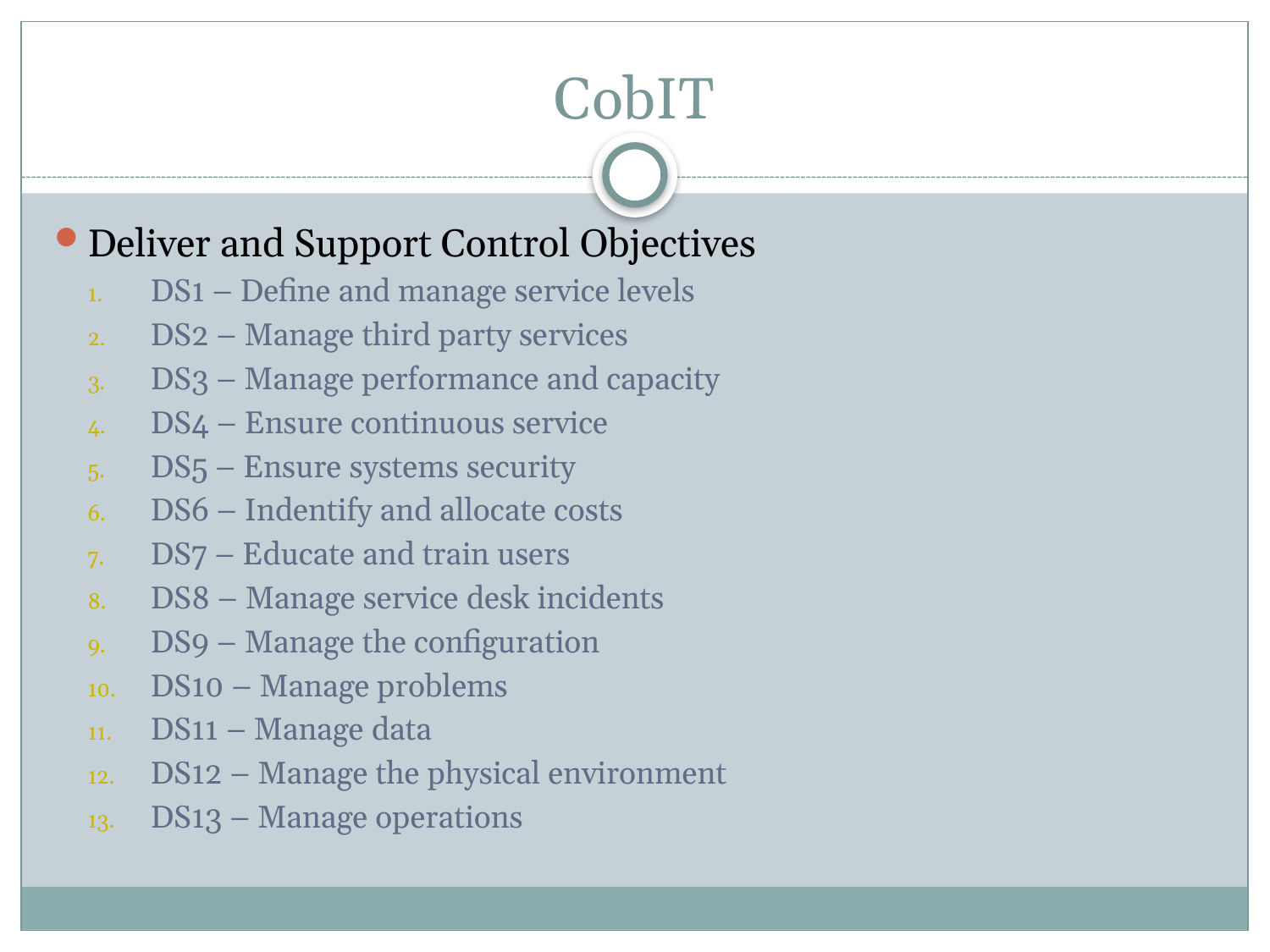

# CobIT
Deliver and Support Control Objectives
DS1 – Define and manage service levels
DS2 – Manage third party services
DS3 – Manage performance and capacity
DS4 – Ensure continuous service
DS5 – Ensure systems security
DS6 – Indentify and allocate costs
DS7 – Educate and train users
DS8 – Manage service desk incidents
DS9 – Manage the configuration
DS10 – Manage problems
DS11 – Manage data
DS12 – Manage the physical environment
DS13 – Manage operations